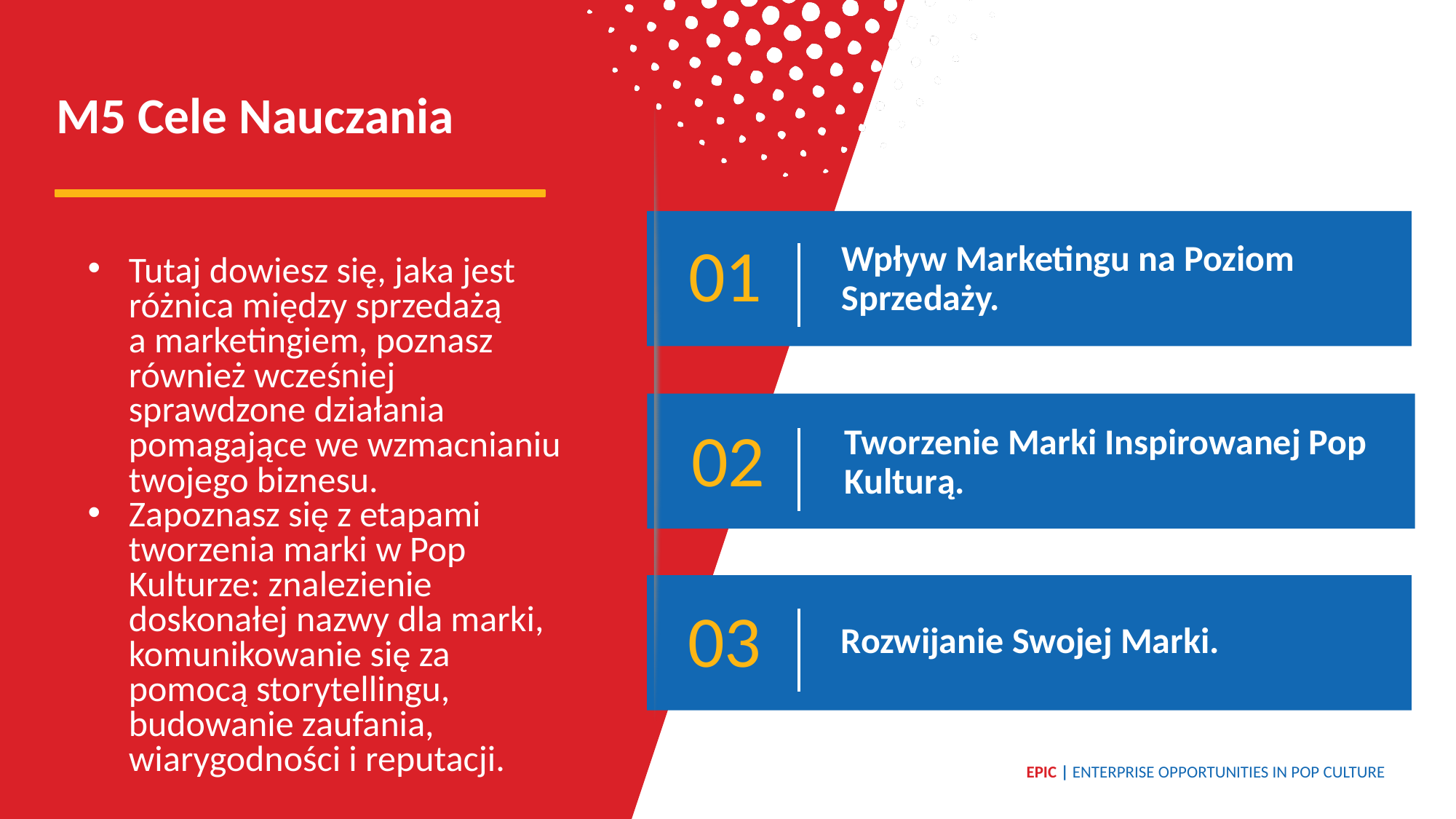

M5 Cele Nauczania
01
Wpływ Marketingu na Poziom Sprzedaży.
Tutaj dowiesz się, jaka jest różnica między sprzedażą
a marketingiem, poznasz również wcześniej sprawdzone działania pomagające we wzmacnianiu twojego biznesu.
Zapoznasz się z etapami tworzenia marki w Pop Kulturze: znalezienie doskonałej nazwy dla marki, komunikowanie się za pomocą storytellingu, budowanie zaufania, wiarygodności i reputacji.
Tworzenie Marki Inspirowanej Pop Kulturą.
02
Rozwijanie Swojej Marki.
03